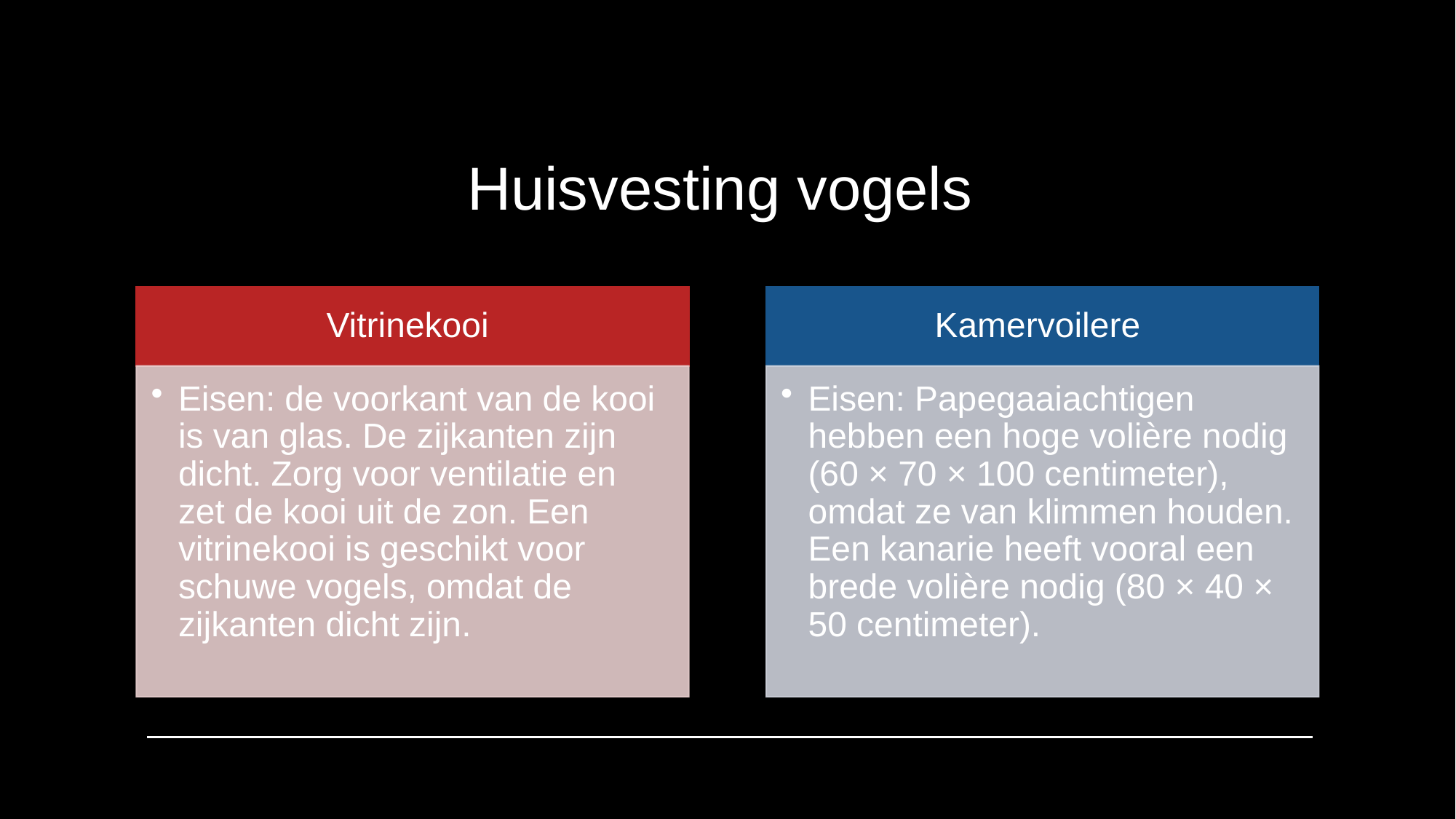

# Huisvesting vogels
Vitrinekooi
Eisen: de voorkant van de kooi is van glas. De zijkanten zijn dicht. Zorg voor ventilatie en zet de kooi uit de zon. Een vitrinekooi is geschikt voor schuwe vogels, omdat de zijkanten dicht zijn.
Kamervoilere
Eisen: Papegaaiachtigen hebben een hoge volière nodig (60 × 70 × 100 centimeter), omdat ze van klimmen houden. Een kanarie heeft vooral een brede volière nodig (80 × 40 × 50 centimeter).